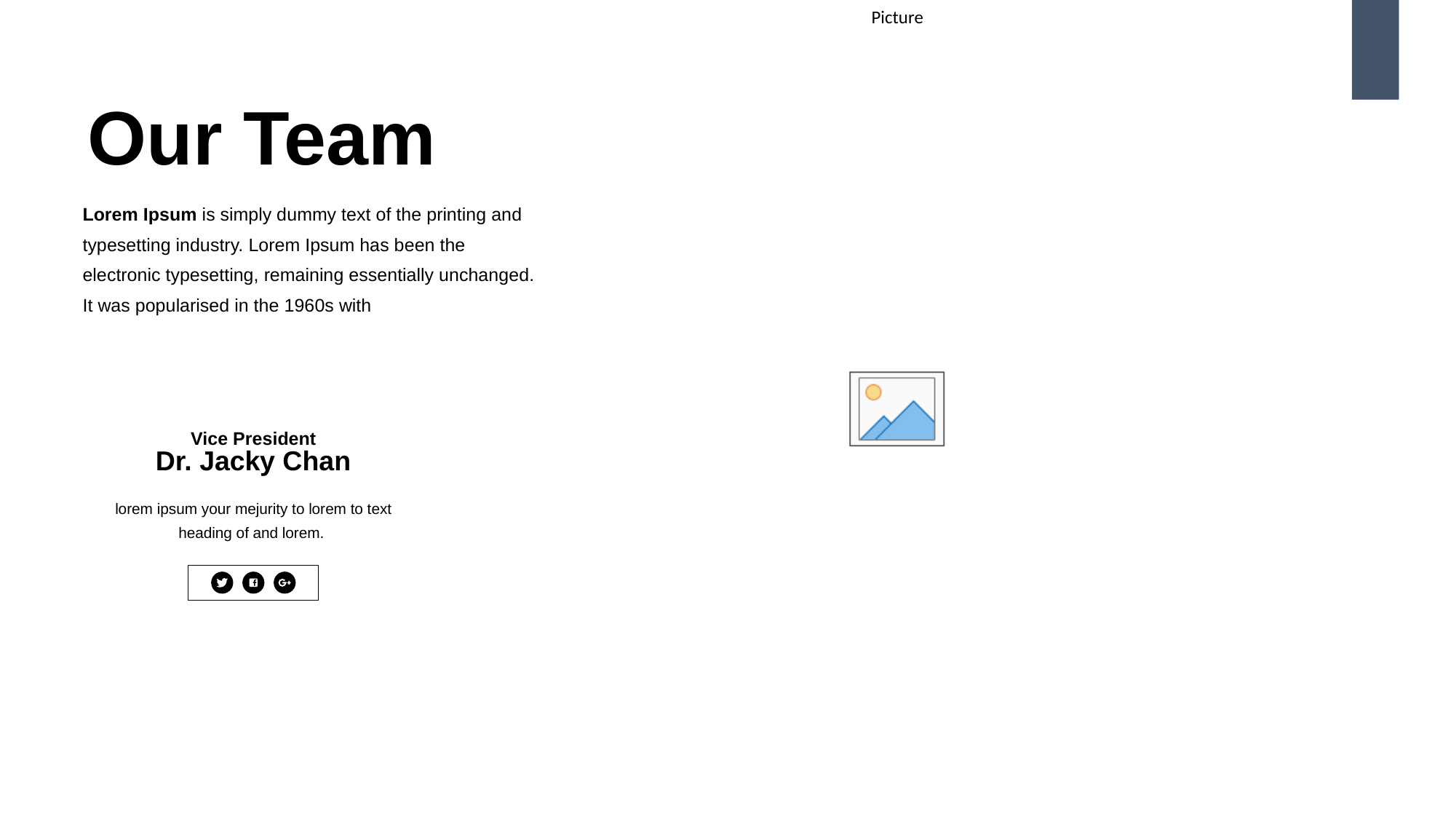

10
Our Team
Lorem Ipsum is simply dummy text of the printing and typesetting industry. Lorem Ipsum has been the electronic typesetting, remaining essentially unchanged. It was popularised in the 1960s with
Vice President
Dr. Jacky Chan
lorem ipsum your mejurity to lorem to text
heading of and lorem.